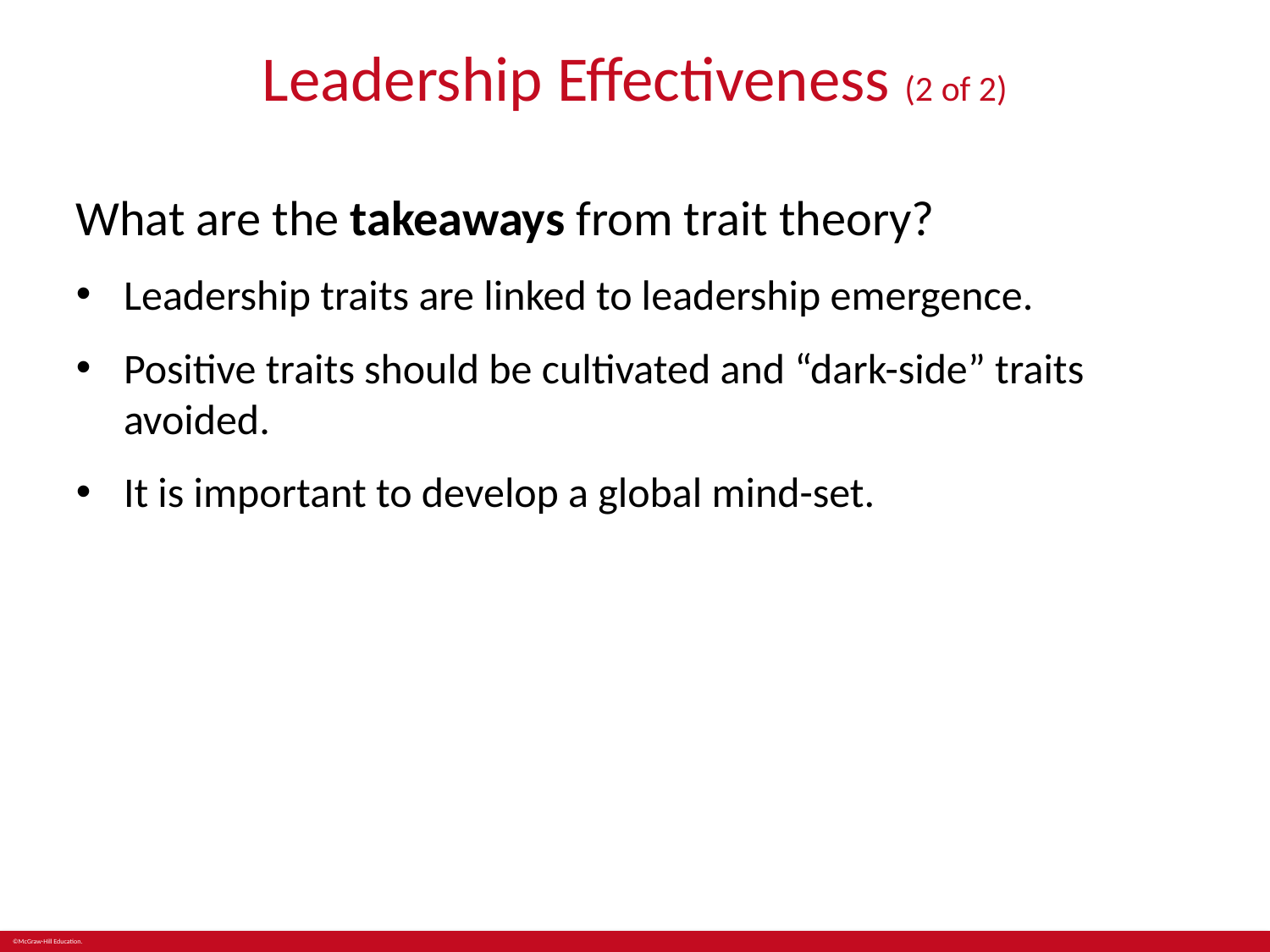

# Leadership Effectiveness (2 of 2)
What are the takeaways from trait theory?
Leadership traits are linked to leadership emergence.
Positive traits should be cultivated and “dark-side” traits avoided.
It is important to develop a global mind-set.